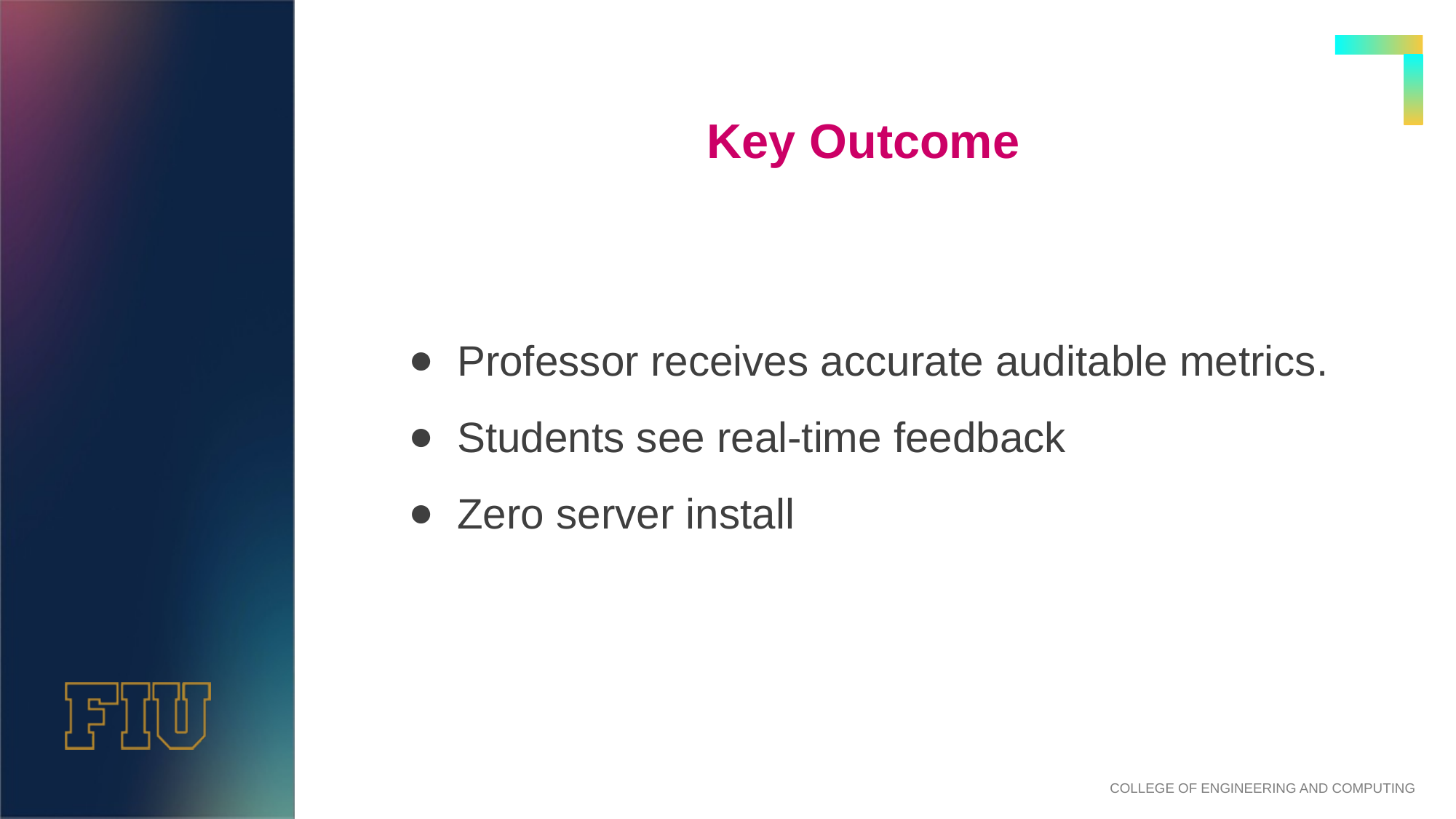

# Key Outcome
Professor receives accurate auditable metrics.
Students see real-time feedback
Zero server install